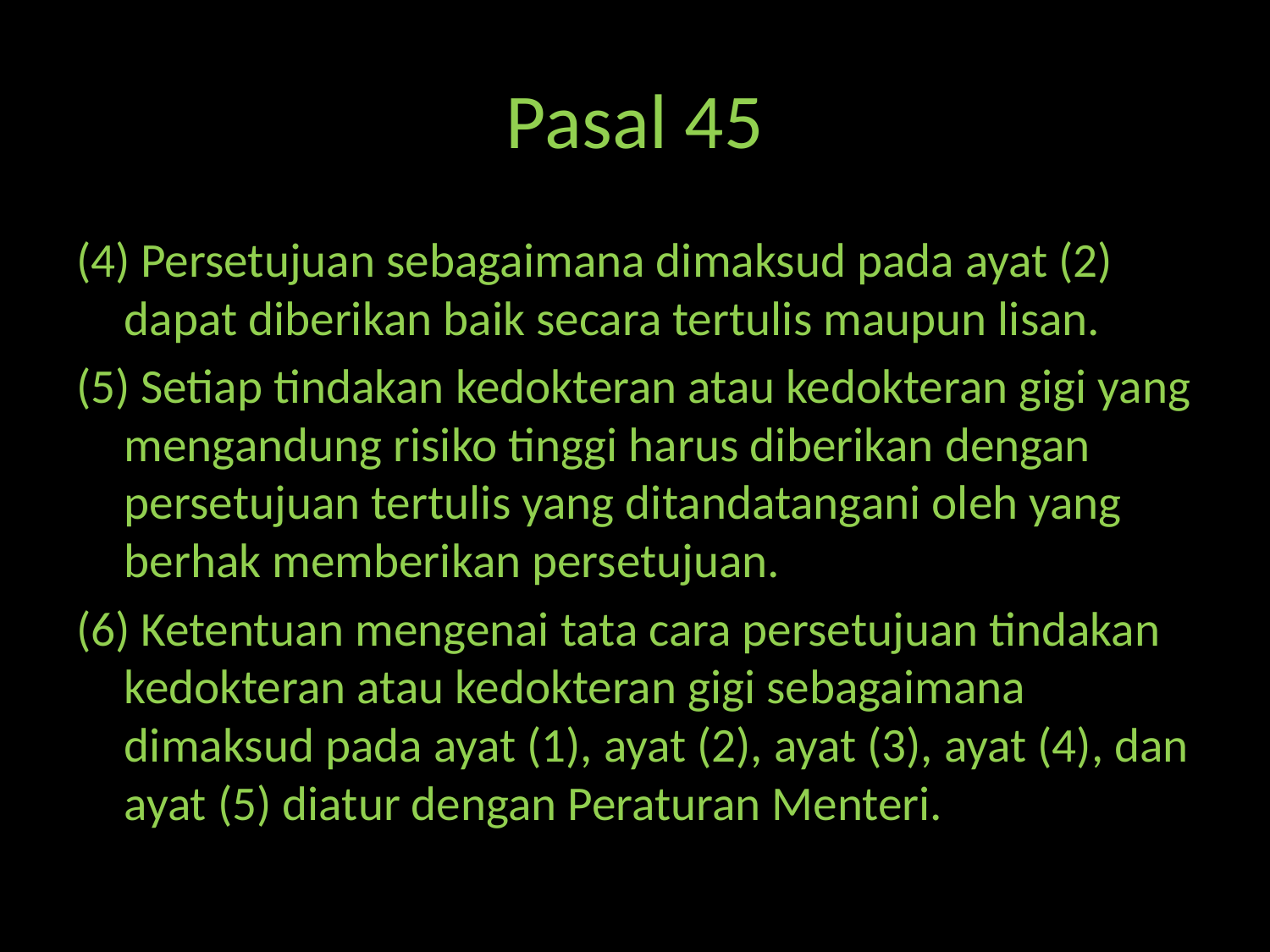

# Pasal 45
(4) Persetujuan sebagaimana dimaksud pada ayat (2) dapat diberikan baik secara tertulis maupun lisan.
(5) Setiap tindakan kedokteran atau kedokteran gigi yang mengandung risiko tinggi harus diberikan dengan persetujuan tertulis yang ditandatangani oleh yang berhak memberikan persetujuan.
(6) Ketentuan mengenai tata cara persetujuan tindakan kedokteran atau kedokteran gigi sebagaimana dimaksud pada ayat (1), ayat (2), ayat (3), ayat (4), dan ayat (5) diatur dengan Peraturan Menteri.